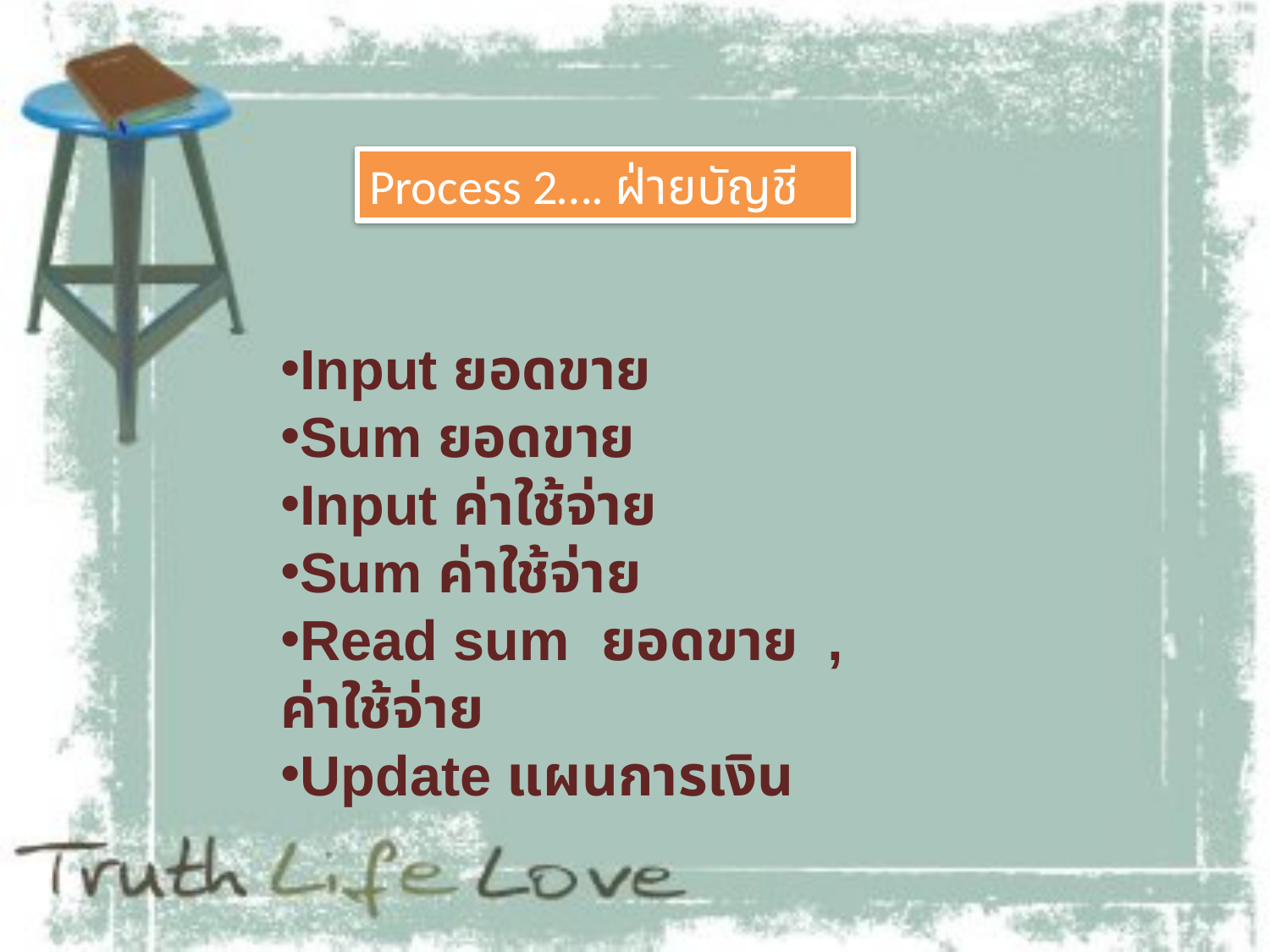

Process 2…. ฝ่ายบัญชี
Input ยอดขาย
Sum ยอดขาย
Input ค่าใช้จ่าย
Sum ค่าใช้จ่าย
Read sum  ยอดขาย  , ค่าใช้จ่าย
Update แผนการเงิน